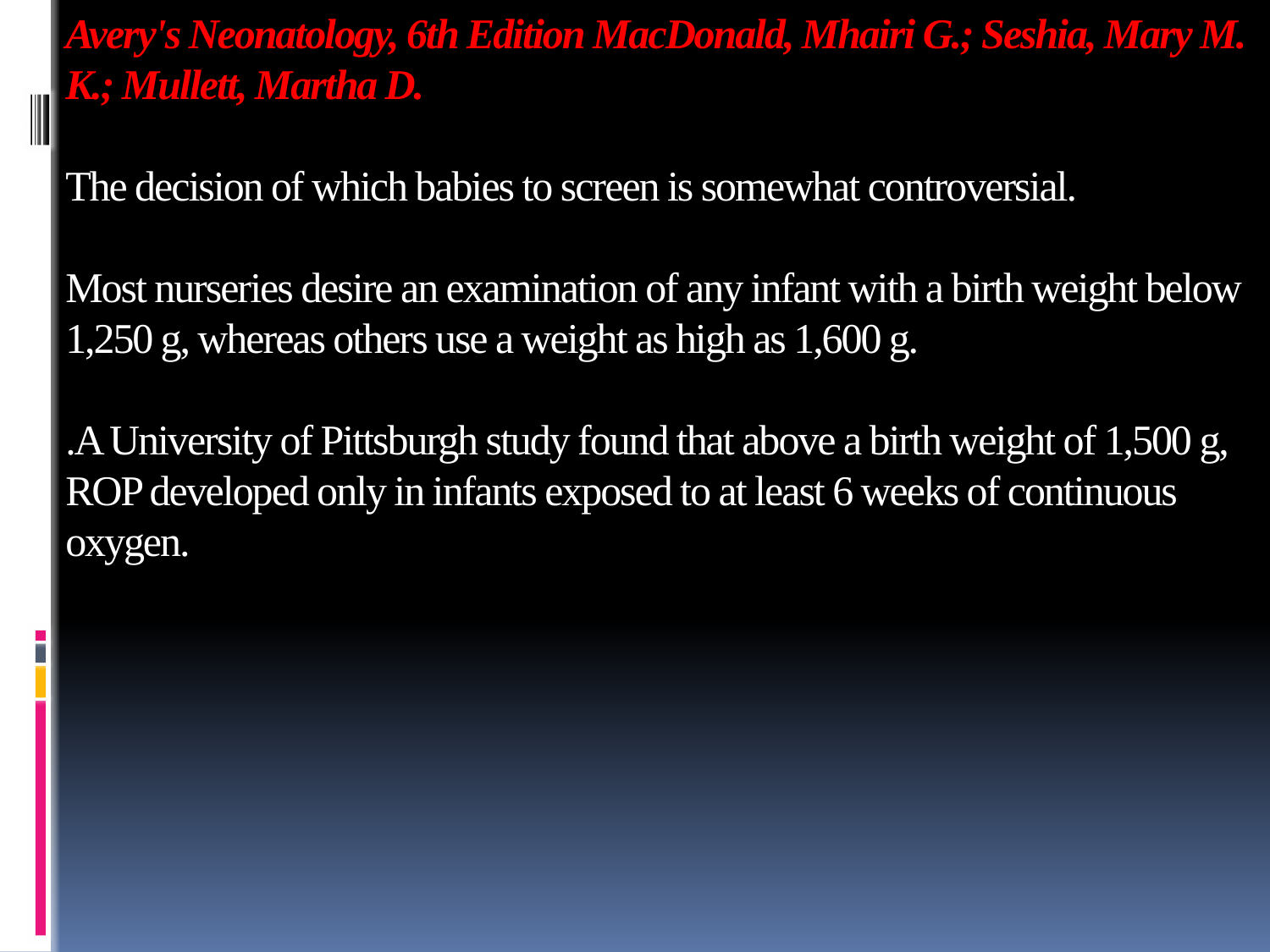

# Avery's Neonatology, 6th Edition MacDonald, Mhairi G.; Seshia, Mary M. K.; Mullett, Martha D. The decision of which babies to screen is somewhat controversial. Most nurseries desire an examination of any infant with a birth weight below 1,250 g, whereas others use a weight as high as 1,600 g. .A University of Pittsburgh study found that above a birth weight of 1,500 g, ROP developed only in infants exposed to at least 6 weeks of continuous oxygen.